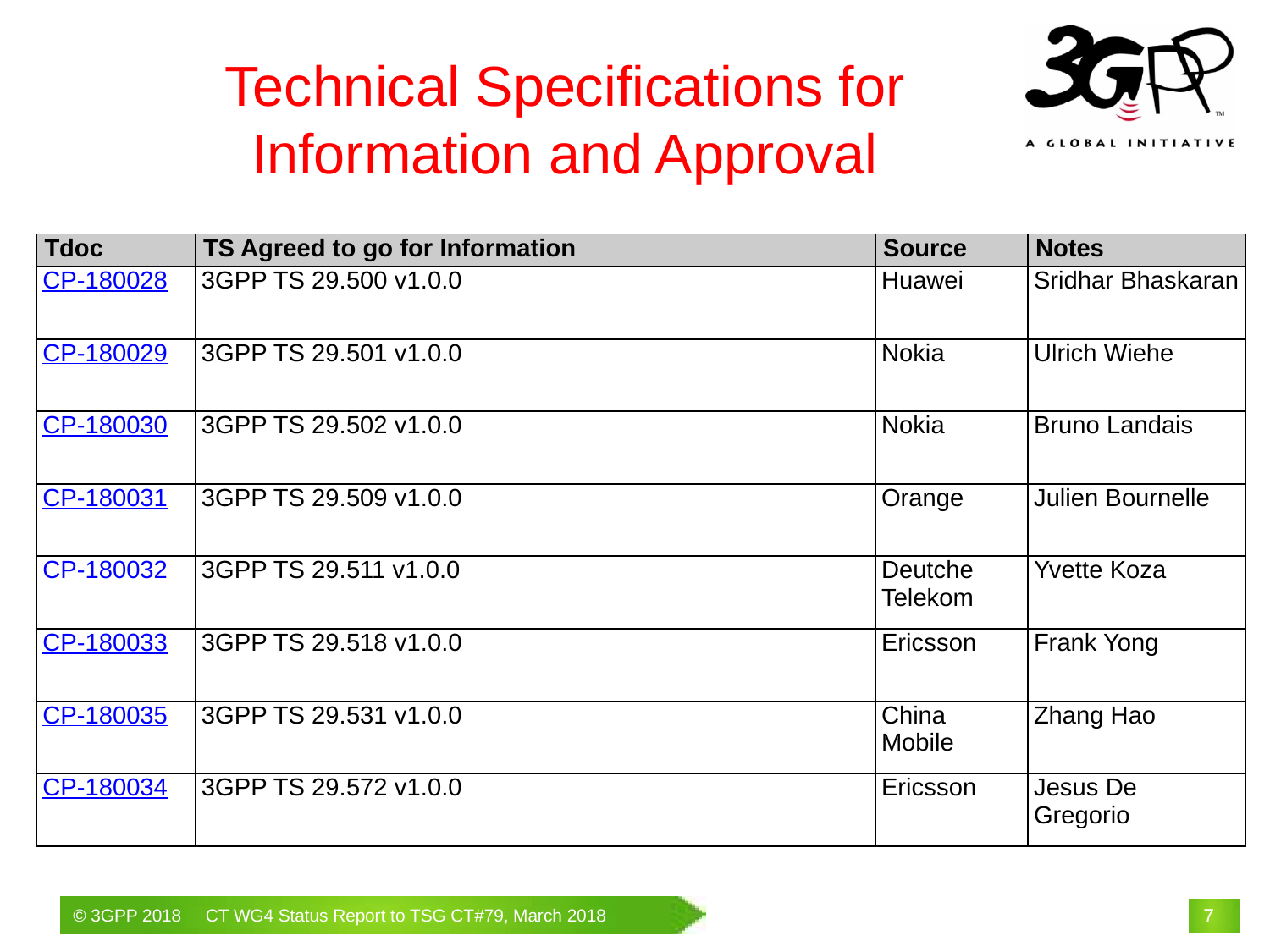

# Technical Specifications for Information and Approval
| Tdoc | TS Agreed to go for Information | Source | Notes |
| --- | --- | --- | --- |
| CP-180028 | 3GPP TS 29.500 v1.0.0 | Huawei | Sridhar Bhaskaran |
| CP-180029 | 3GPP TS 29.501 v1.0.0 | Nokia | Ulrich Wiehe |
| CP-180030 | 3GPP TS 29.502 v1.0.0 | Nokia | Bruno Landais |
| CP-180031 | 3GPP TS 29.509 v1.0.0 | Orange | Julien Bournelle |
| CP-180032 | 3GPP TS 29.511 v1.0.0 | Deutche Telekom | Yvette Koza |
| CP-180033 | 3GPP TS 29.518 v1.0.0 | Ericsson | Frank Yong |
| CP-180035 | 3GPP TS 29.531 v1.0.0 | China Mobile | Zhang Hao |
| CP-180034 | 3GPP TS 29.572 v1.0.0 | Ericsson | Jesus De Gregorio |